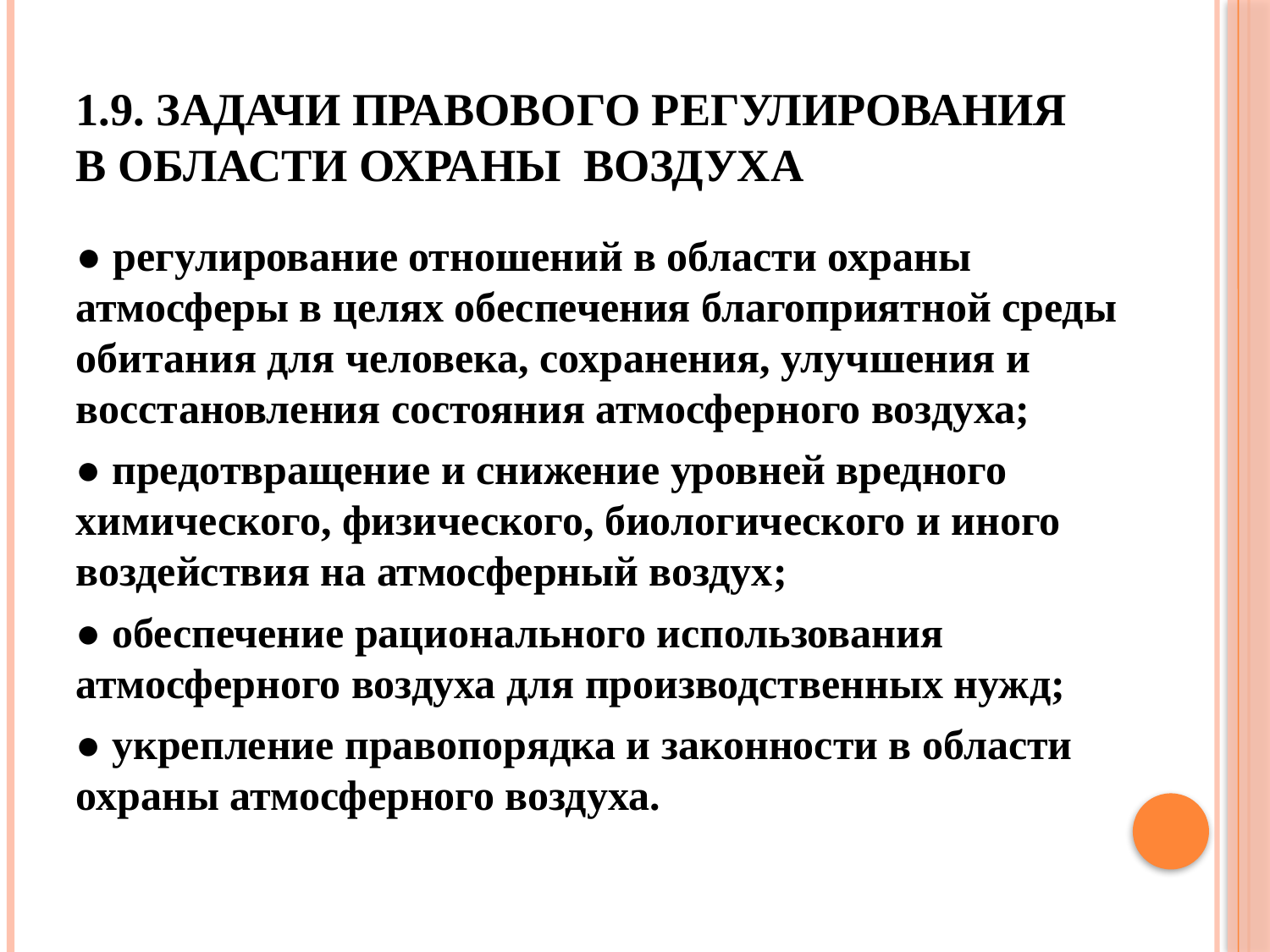

# 1.9. задачи правового регулирования в области охраны  воздуха
● регулирование отношений в области охраны атмосферы в целях обеспечения благоприятной среды обитания для человека, сохранения, улучшения и восстановления состояния атмосферного воздуха;
● предотвращение и снижение уровней вредного химического, физического, биологического и иного воздействия на атмосферный воздух;
● обеспечение рационального использования атмосферного воздуха для производственных нужд;
● укрепление правопорядка и законности в области охраны атмосферного воздуха.